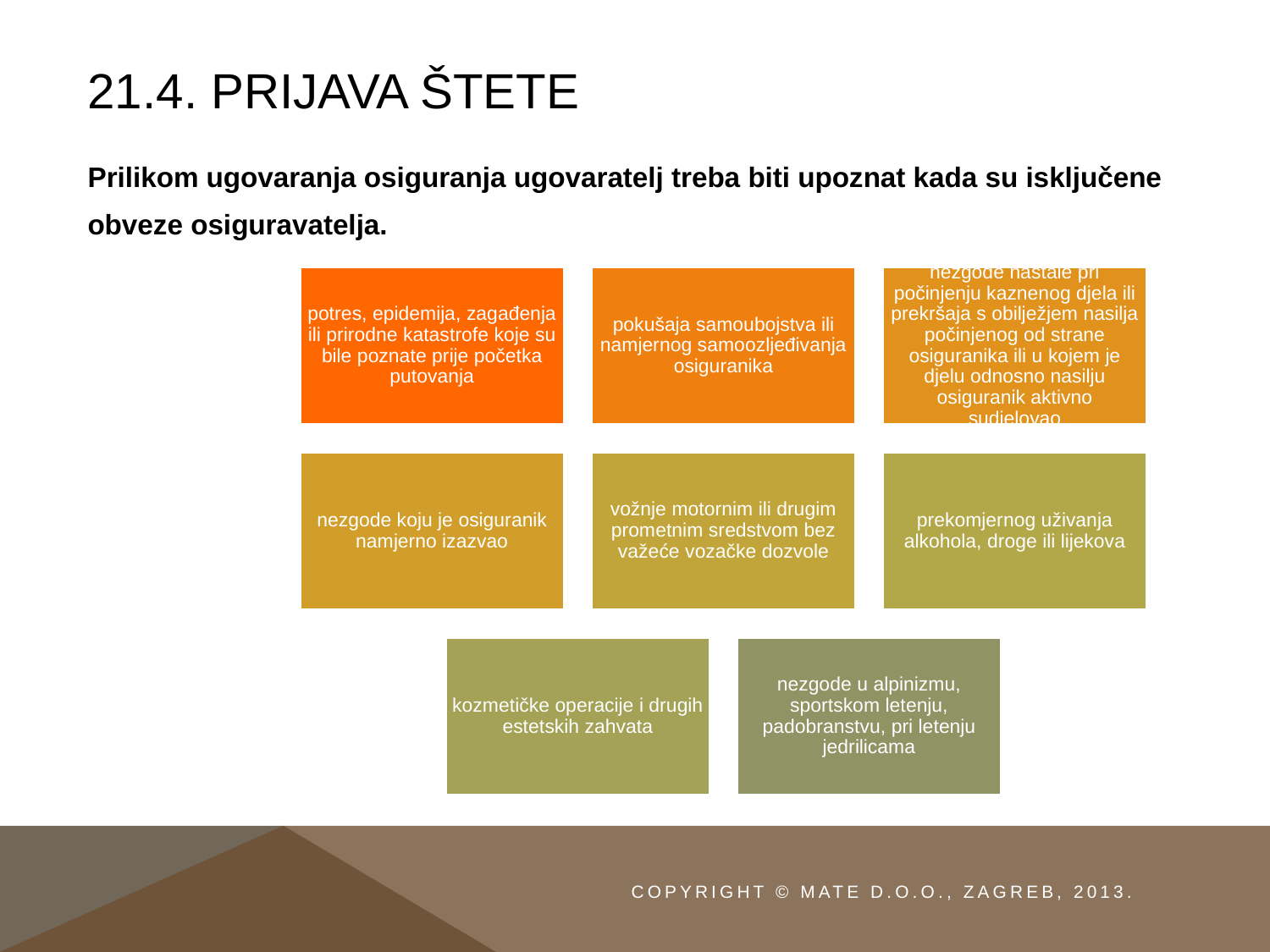

# 21.4. Prijava štete
Prilikom ugovaranja osiguranja ugovaratelj treba biti upoznat kada su isključene
obveze osiguravatelja.
potres, epidemija, zagađenja ili prirodne katastrofe koje su bile poznate prije početka putovanja
pokušaja samoubojstva ili namjernog samoozljeđivanja osiguranika
nezgode nastale pri počinjenju kaznenog djela ili prekršaja s obilježjem nasilja počinjenog od strane osiguranika ili u kojem je djelu odnosno nasilju osiguranik aktivno sudjelovao
nezgode koju je osiguranik namjerno izazvao
vožnje motornim ili drugim prometnim sredstvom bez važeće vozačke dozvole
prekomjernog uživanja alkohola, droge ili lijekova
kozmetičke operacije i drugih estetskih zahvata
nezgode u alpinizmu, sportskom letenju, padobranstvu, pri letenju jedrilicama
Copyright © MATE d.o.o., Zagreb, 2013.